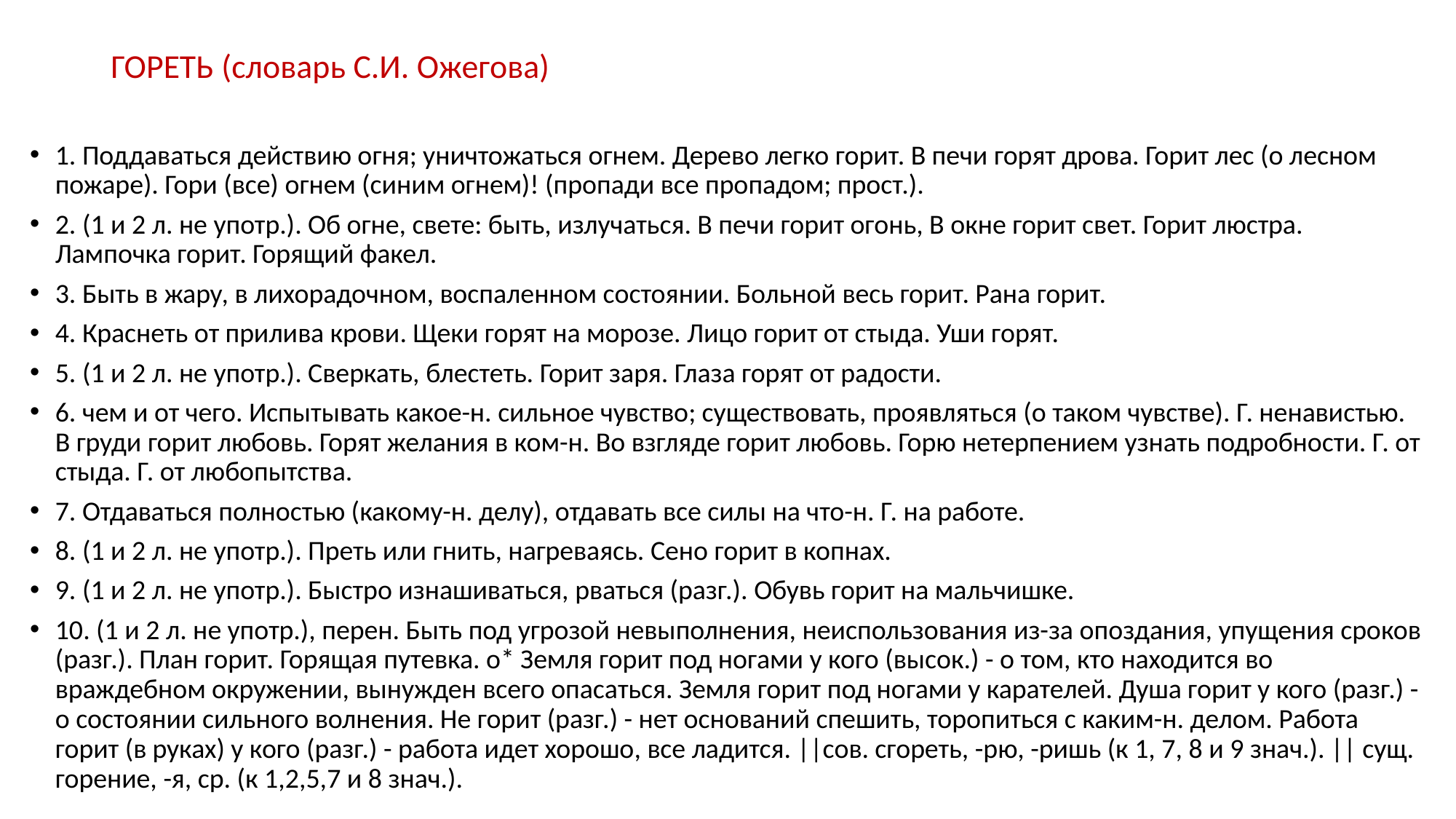

# ГОРЕТЬ (словарь С.И. Ожегова)
1. Поддаваться действию огня; уничтожаться огнем. Дерево легко горит. В печи горят дрова. Горит лес (о лесном пожаре). Гори (все) огнем (синим огнем)! (пропади все пропадом; прост.).
2. (1 и 2 л. не употр.). Об огне, свете: быть, излучаться. В печи горит огонь, В окне горит свет. Горит люстра. Лампочка горит. Горящий факел.
3. Быть в жару, в лихорадочном, воспаленном состоянии. Больной весь горит. Рана горит.
4. Краснеть от прилива крови. Щеки горят на морозе. Лицо горит от стыда. Уши горят.
5. (1 и 2 л. не употр.). Сверкать, блестеть. Горит заря. Глаза горят от радости.
6. чем и от чего. Испытывать какое-н. сильное чувство; существовать, проявляться (о таком чувстве). Г. ненавистью. В груди горит любовь. Горят желания в ком-н. Во взгляде горит любовь. Горю нетерпением узнать подробности. Г. от стыда. Г. от любопытства.
7. Отдаваться полностью (какому-н. делу), отдавать все силы на что-н. Г. на работе.
8. (1 и 2 л. не употр.). Преть или гнить, нагреваясь. Сено горит в копнах.
9. (1 и 2 л. не употр.). Быстро изнашиваться, рваться (разг.). Обувь горит на мальчишке.
10. (1 и 2 л. не употр.), перен. Быть под угрозой невыполнения, неиспользования из-за опоздания, упущения сроков (разг.). План горит. Горящая путевка. о* Земля горит под ногами у кого (высок.) - о том, кто находится во враждебном окружении, вынужден всего опасаться. Земля горит под ногами у карателей. Душа горит у кого (разг.) - о состоянии сильного волнения. Не горит (разг.) - нет оснований спешить, торопиться с каким-н. делом. Работа горит (в руках) у кого (разг.) - работа идет хорошо, все ладится. ||сов. сгореть, -рю, -ришь (к 1, 7, 8 и 9 знач.). || сущ. горение, -я, ср. (к 1,2,5,7 и 8 знач.).